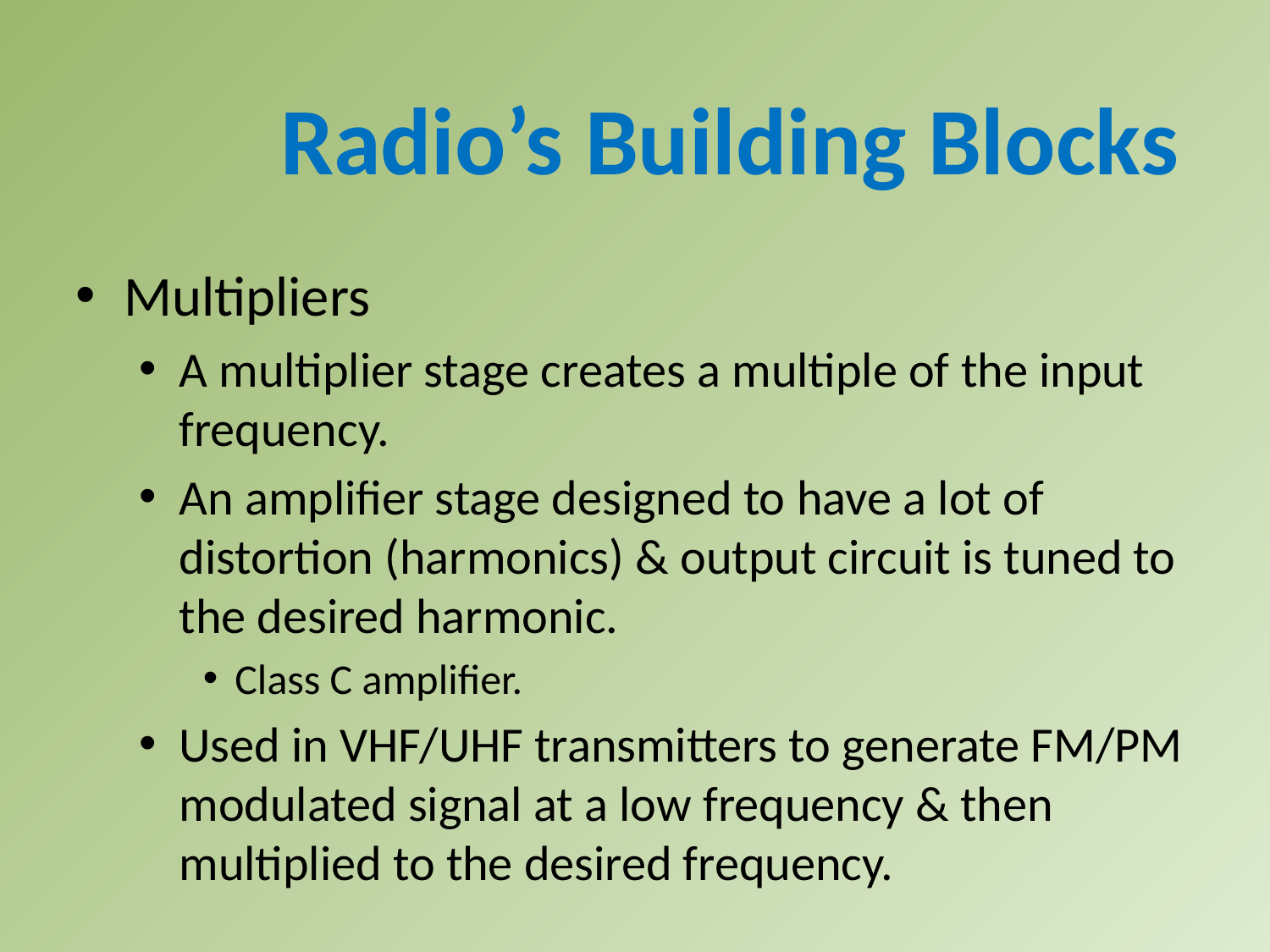

Radio’s Building Blocks
Multipliers
A multiplier stage creates a multiple of the input frequency.
An amplifier stage designed to have a lot of distortion (harmonics) & output circuit is tuned to the desired harmonic.
Class C amplifier.
Used in VHF/UHF transmitters to generate FM/PM modulated signal at a low frequency & then multiplied to the desired frequency.